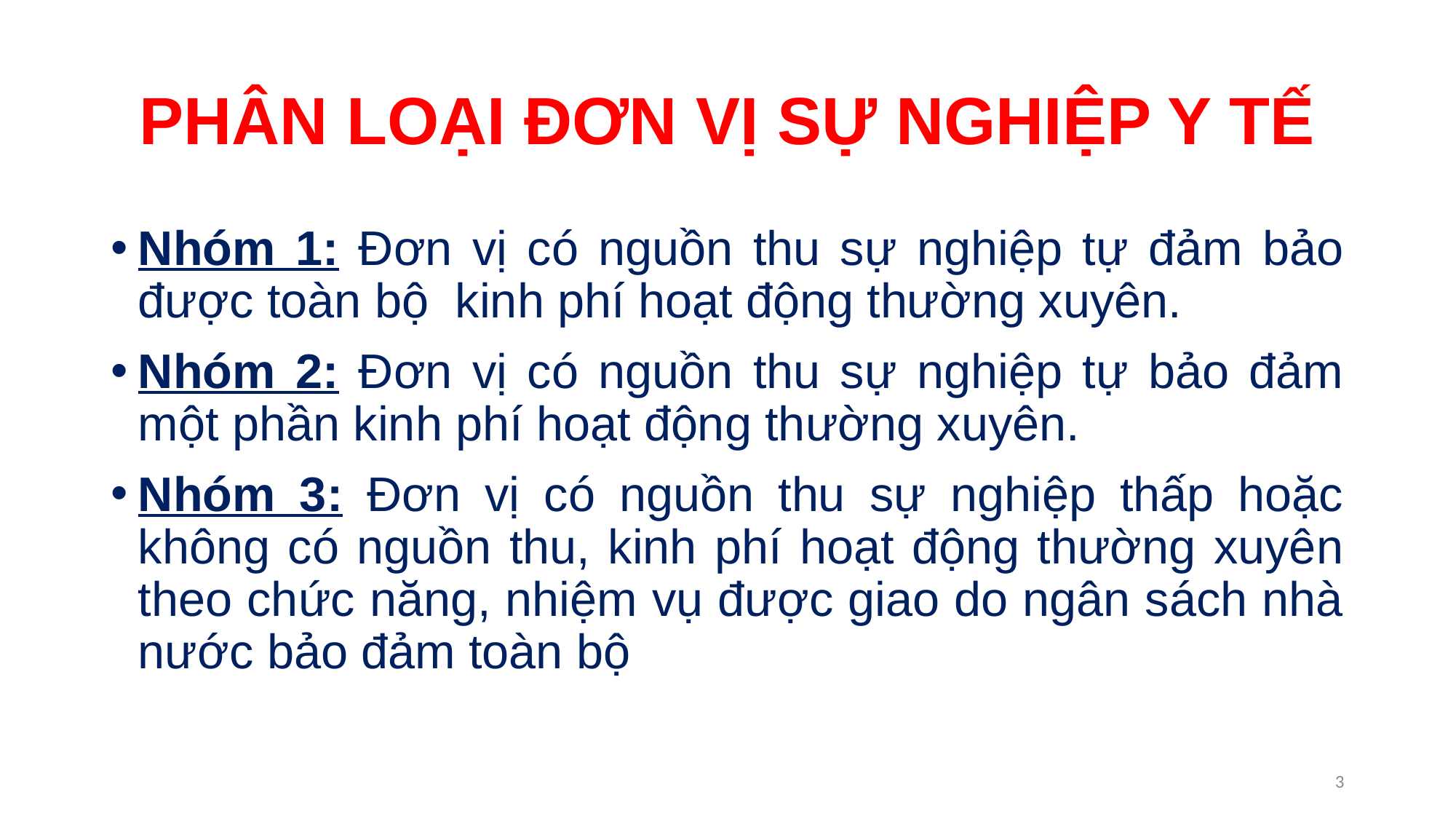

# PHÂN LOẠI ĐƠN VỊ SỰ NGHIỆP Y TẾ
Nhóm 1: Đơn vị có nguồn thu sự nghiệp tự đảm bảo được toàn bộ  kinh phí hoạt động thường xuyên.
Nhóm 2: Đơn vị có nguồn thu sự nghiệp tự bảo đảm một phần kinh phí hoạt động thường xuyên.
Nhóm 3: Đơn vị có nguồn thu sự nghiệp thấp hoặc không có nguồn thu, kinh phí hoạt động thường xuyên theo chức năng, nhiệm vụ được giao do ngân sách nhà nước bảo đảm toàn bộ
3